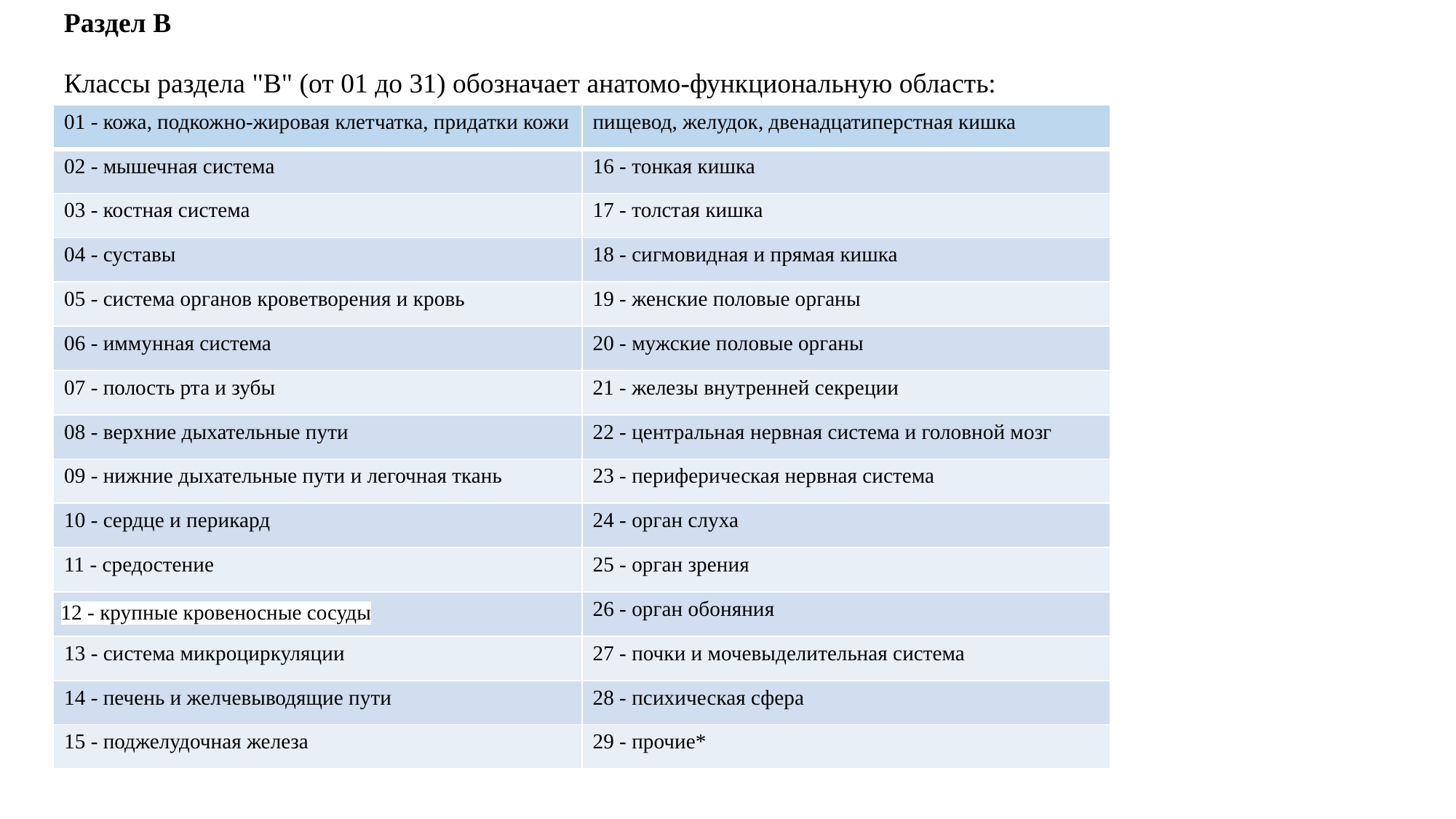

Раздел В
Классы раздела "B" (от 01 до 31) обозначает анатомо-функциональную область:
| 01 - кожа, подкожно-жировая клетчатка, придатки кожи | пищевод, желудок, двенадцатиперстная кишка |
| --- | --- |
| 02 - мышечная система | 16 - тонкая кишка |
| 03 - костная система | 17 - толстая кишка |
| 04 - суставы | 18 - сигмовидная и прямая кишка |
| 05 - система органов кроветворения и кровь | 19 - женские половые органы |
| 06 - иммунная система | 20 - мужские половые органы |
| 07 - полость рта и зубы | 21 - железы внутренней секреции |
| 08 - верхние дыхательные пути | 22 - центральная нервная система и головной мозг |
| 09 - нижние дыхательные пути и легочная ткань | 23 - периферическая нервная система |
| 10 - сердце и перикард | 24 - орган слуха |
| 11 - средостение | 25 - орган зрения |
| 12 - крупные кровеносные сосуды | 26 - орган обоняния |
| 13 - система микроциркуляции | 27 - почки и мочевыделительная система |
| 14 - печень и желчевыводящие пути | 28 - психическая сфера |
| 15 - поджелудочная железа | 29 - прочие\* |